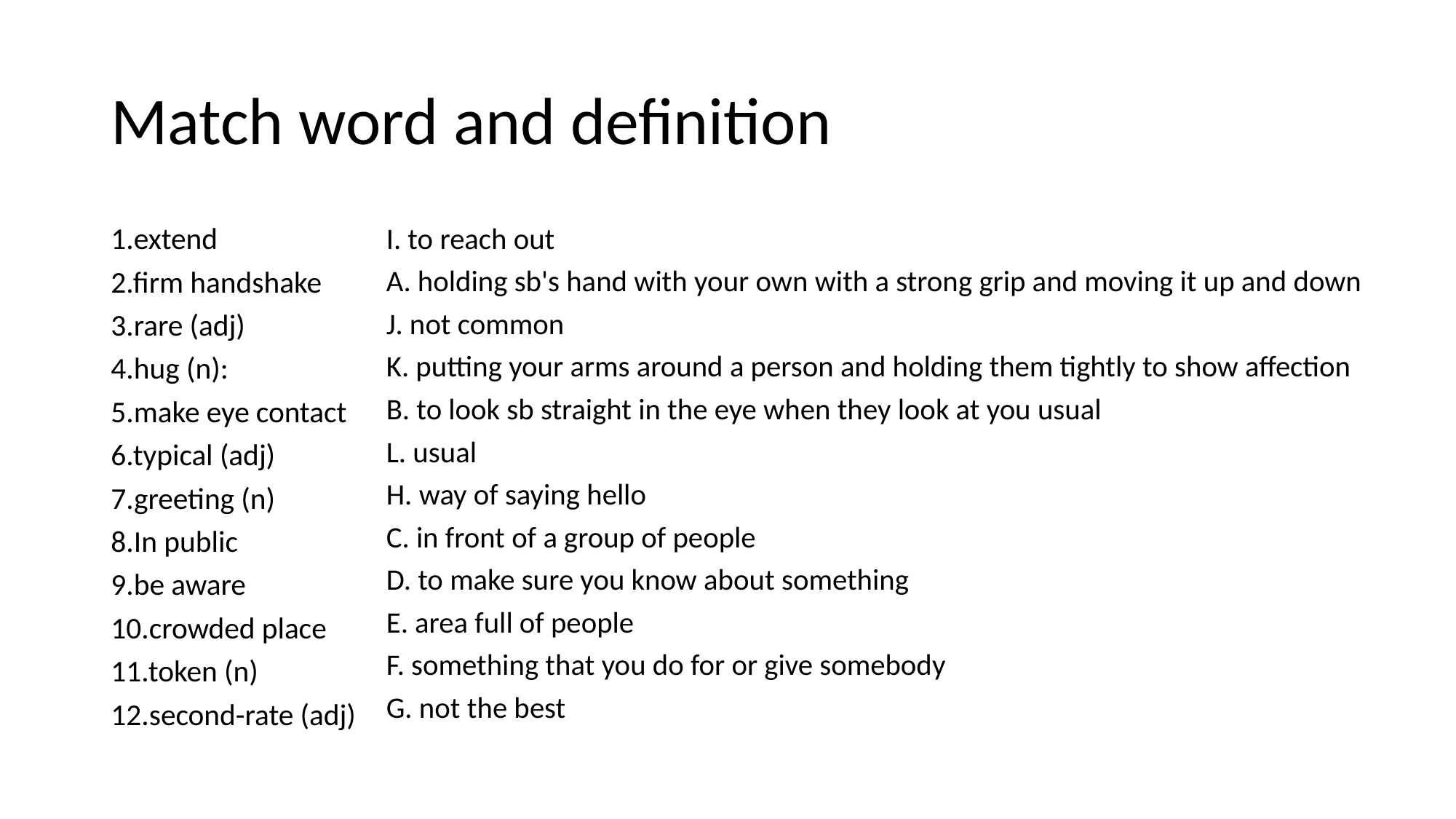

# Match word and definition
1.extend
2.firm handshake
3.rare (adj)
4.hug (n):
5.make eye contact
6.typical (adj)
7.greeting (n)
8.In public
9.be aware
10.crowded place
11.token (n)
12.second-rate (adj)
I. to reach out
A. holding sb's hand with your own with a strong grip and moving it up and down
J. not common
K. putting your arms around a person and holding them tightly to show affection
B. to look sb straight in the eye when they look at you usual
L. usual
H. way of saying hello
C. in front of a group of people
D. to make sure you know about something
E. area full of people
F. something that you do for or give somebody
G. not the best